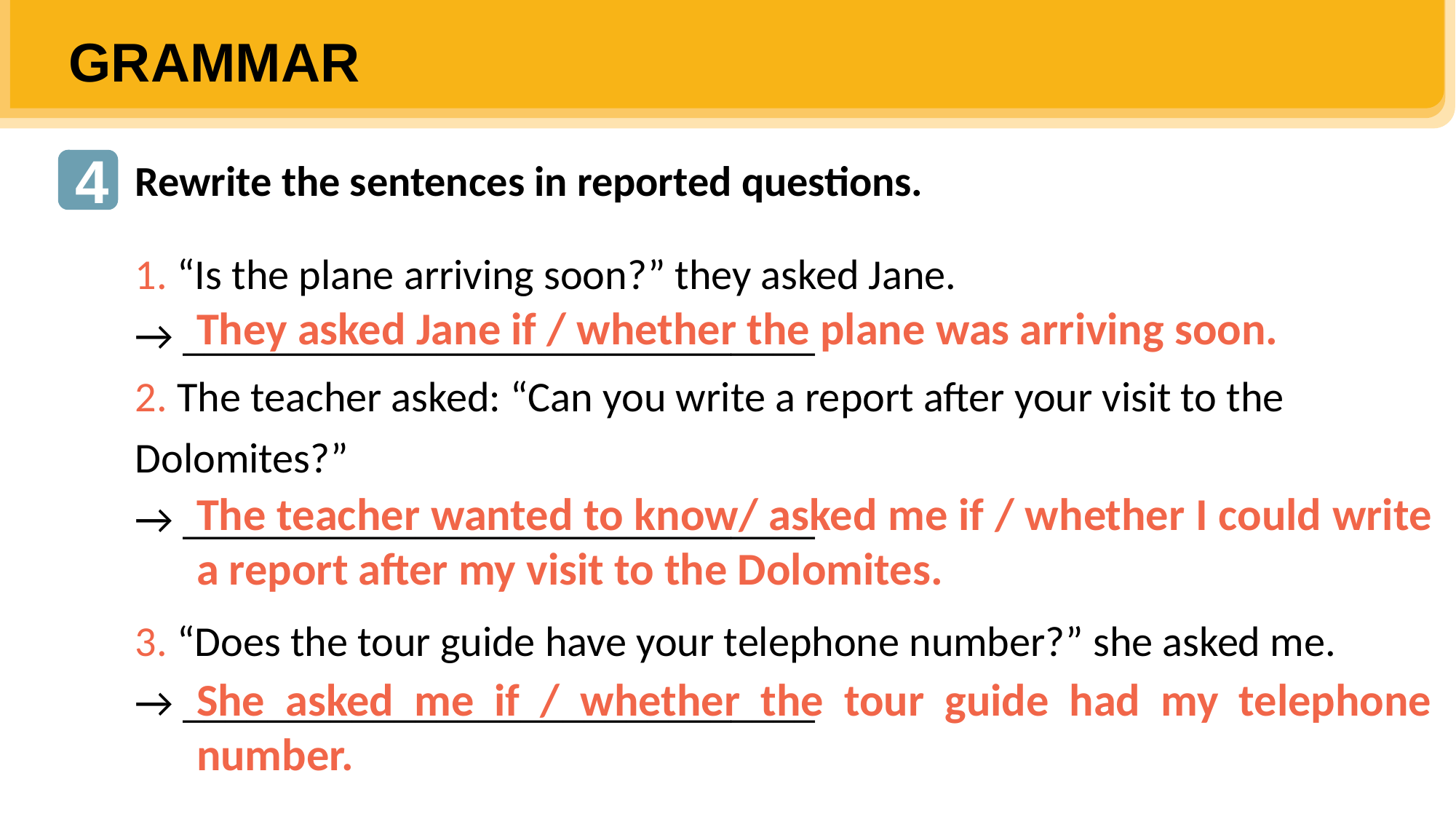

GRAMMAR
4
Rewrite the sentences in reported questions.

1. “Is the plane arriving soon?” they asked Jane.
→ ______________________________
2. The teacher asked: “Can you write a report after your visit to the Dolomites?”
→ ______________________________

3. “Does the tour guide have your telephone number?” she asked me.
→ ______________________________

They asked Jane if / whether the plane was arriving soon.
The teacher wanted to know/ asked me if / whether I could write a report after my visit to the Dolomites.
She asked me if / whether the tour guide had my telephone number.